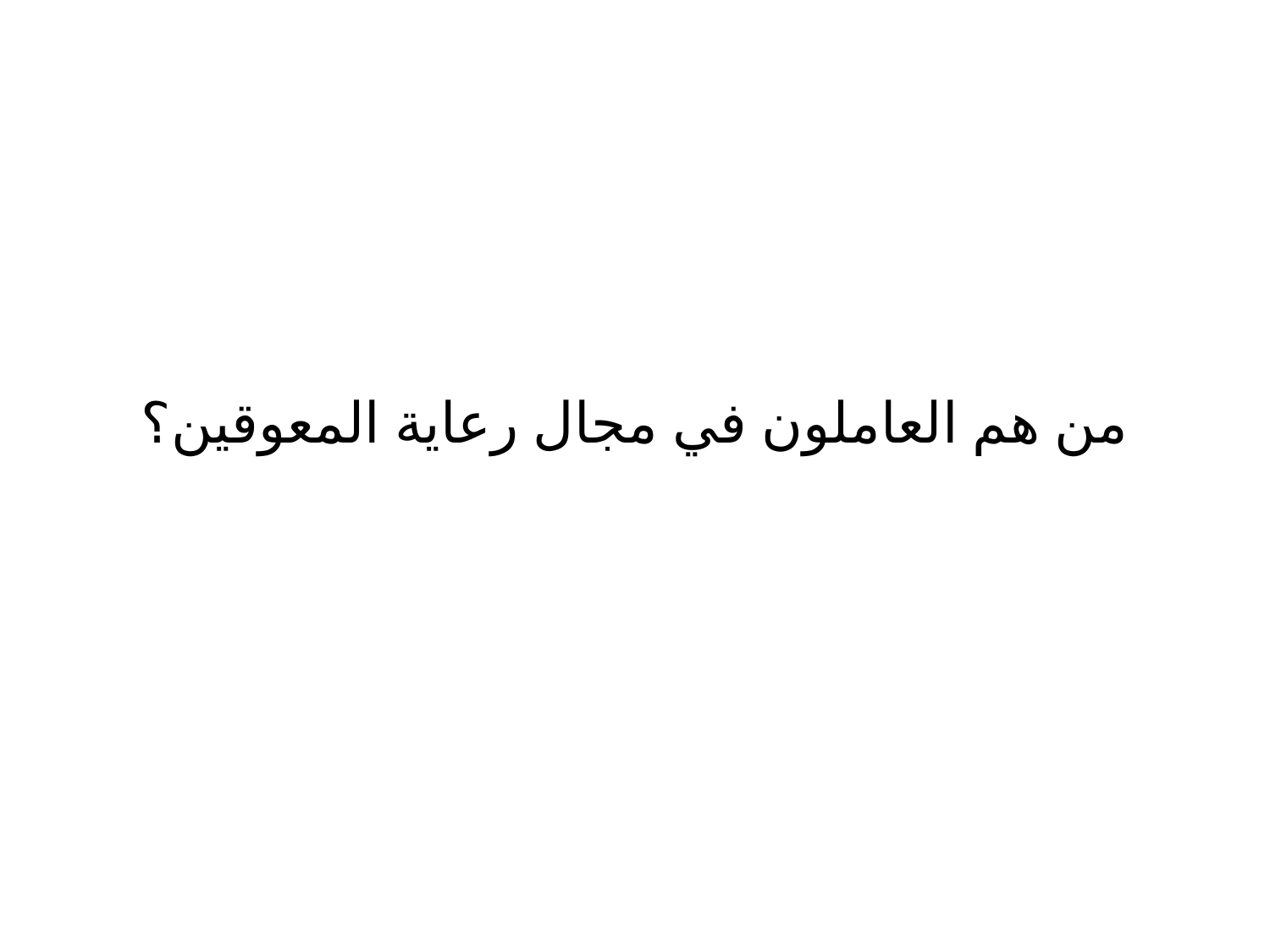

#

من هم العاملون في مجال رعاية المعوقين؟